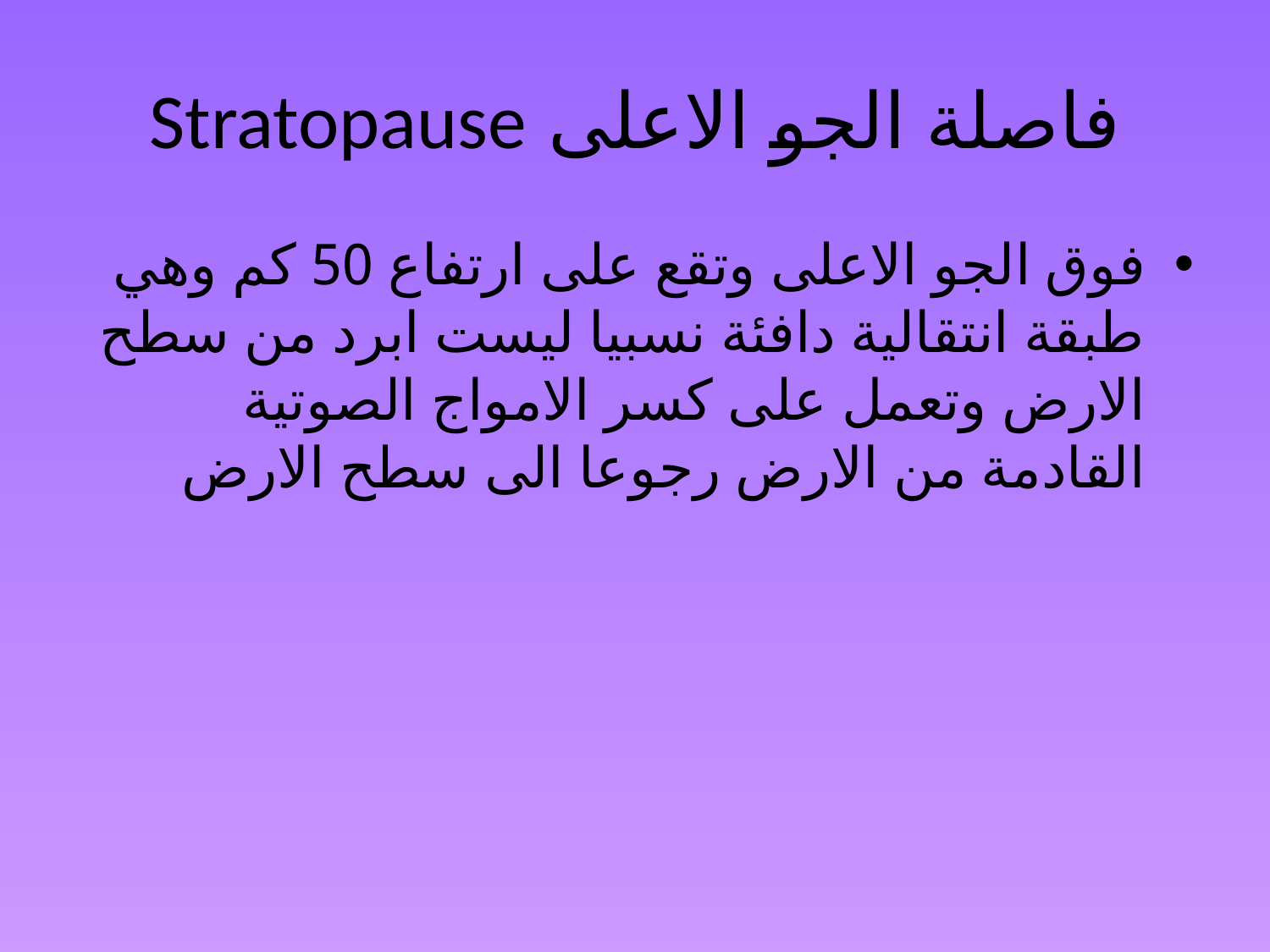

# فاصلة الجو الاعلى Stratopause
فوق الجو الاعلى وتقع على ارتفاع 50 كم وهي طبقة انتقالية دافئة نسبيا ليست ابرد من سطح الارض وتعمل على كسر الامواج الصوتية القادمة من الارض رجوعا الى سطح الارض